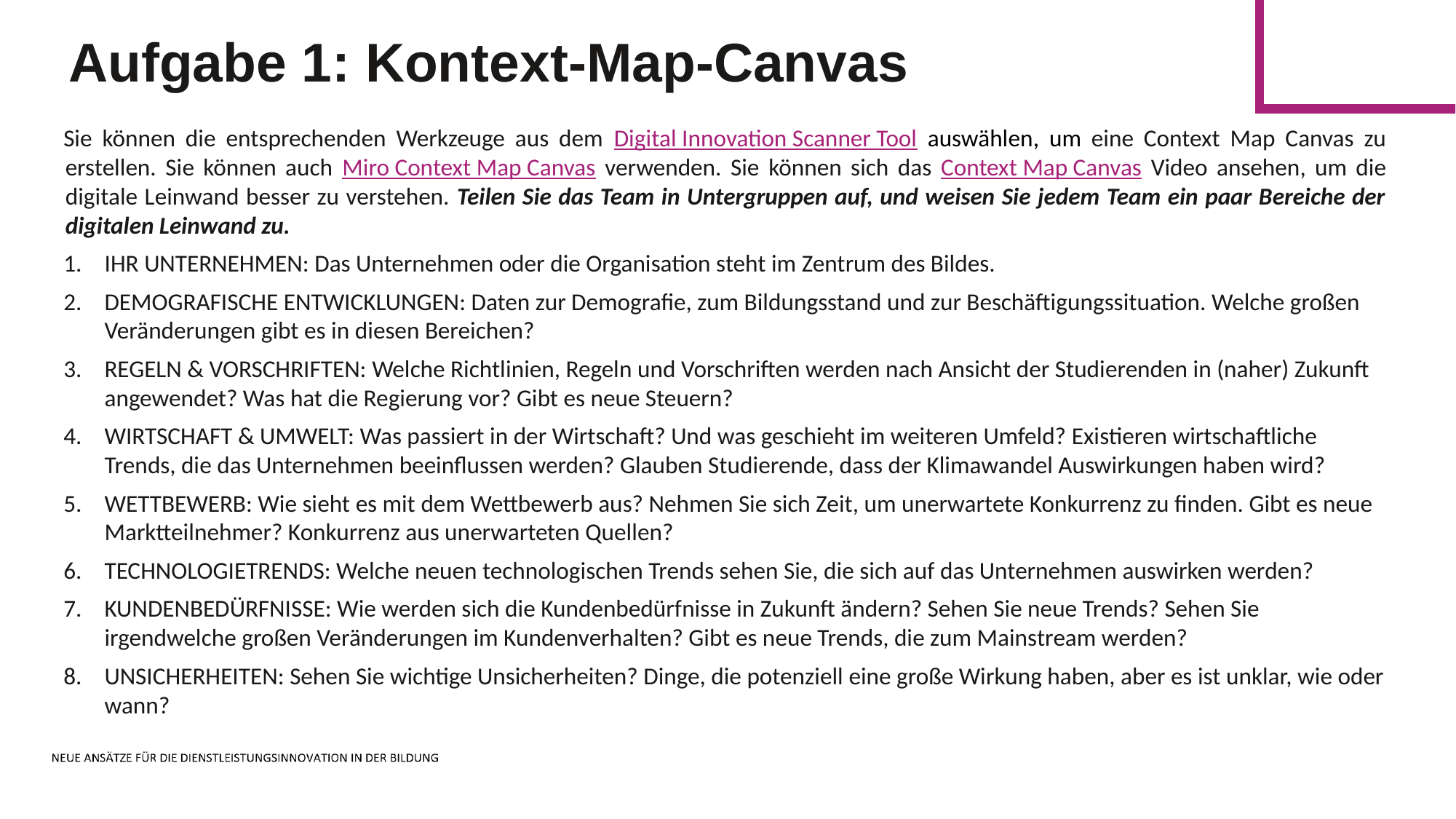

Aufgabe 1: Kontext-Map-Canvas
Sie können die entsprechenden Werkzeuge aus dem Digital Innovation Scanner Tool auswählen, um eine Context Map Canvas zu erstellen. Sie können auch Miro Context Map Canvas verwenden. Sie können sich das Context Map Canvas Video ansehen, um die digitale Leinwand besser zu verstehen. Teilen Sie das Team in Untergruppen auf, und weisen Sie jedem Team ein paar Bereiche der digitalen Leinwand zu.
IHR UNTERNEHMEN: Das Unternehmen oder die Organisation steht im Zentrum des Bildes.
DEMOGRAFISCHE ENTWICKLUNGEN: Daten zur Demografie, zum Bildungsstand und zur Beschäftigungssituation. Welche großen Veränderungen gibt es in diesen Bereichen?
REGELN & VORSCHRIFTEN: Welche Richtlinien, Regeln und Vorschriften werden nach Ansicht der Studierenden in (naher) Zukunft angewendet? Was hat die Regierung vor? Gibt es neue Steuern?
WIRTSCHAFT & UMWELT: Was passiert in der Wirtschaft? Und was geschieht im weiteren Umfeld? Existieren wirtschaftliche Trends, die das Unternehmen beeinflussen werden? Glauben Studierende, dass der Klimawandel Auswirkungen haben wird?
WETTBEWERB: Wie sieht es mit dem Wettbewerb aus? Nehmen Sie sich Zeit, um unerwartete Konkurrenz zu finden. Gibt es neue Marktteilnehmer? Konkurrenz aus unerwarteten Quellen?
TECHNOLOGIETRENDS: Welche neuen technologischen Trends sehen Sie, die sich auf das Unternehmen auswirken werden?
KUNDENBEDÜRFNISSE: Wie werden sich die Kundenbedürfnisse in Zukunft ändern? Sehen Sie neue Trends? Sehen Sie irgendwelche großen Veränderungen im Kundenverhalten? Gibt es neue Trends, die zum Mainstream werden?
UNSICHERHEITEN: Sehen Sie wichtige Unsicherheiten? Dinge, die potenziell eine große Wirkung haben, aber es ist unklar, wie oder wann?